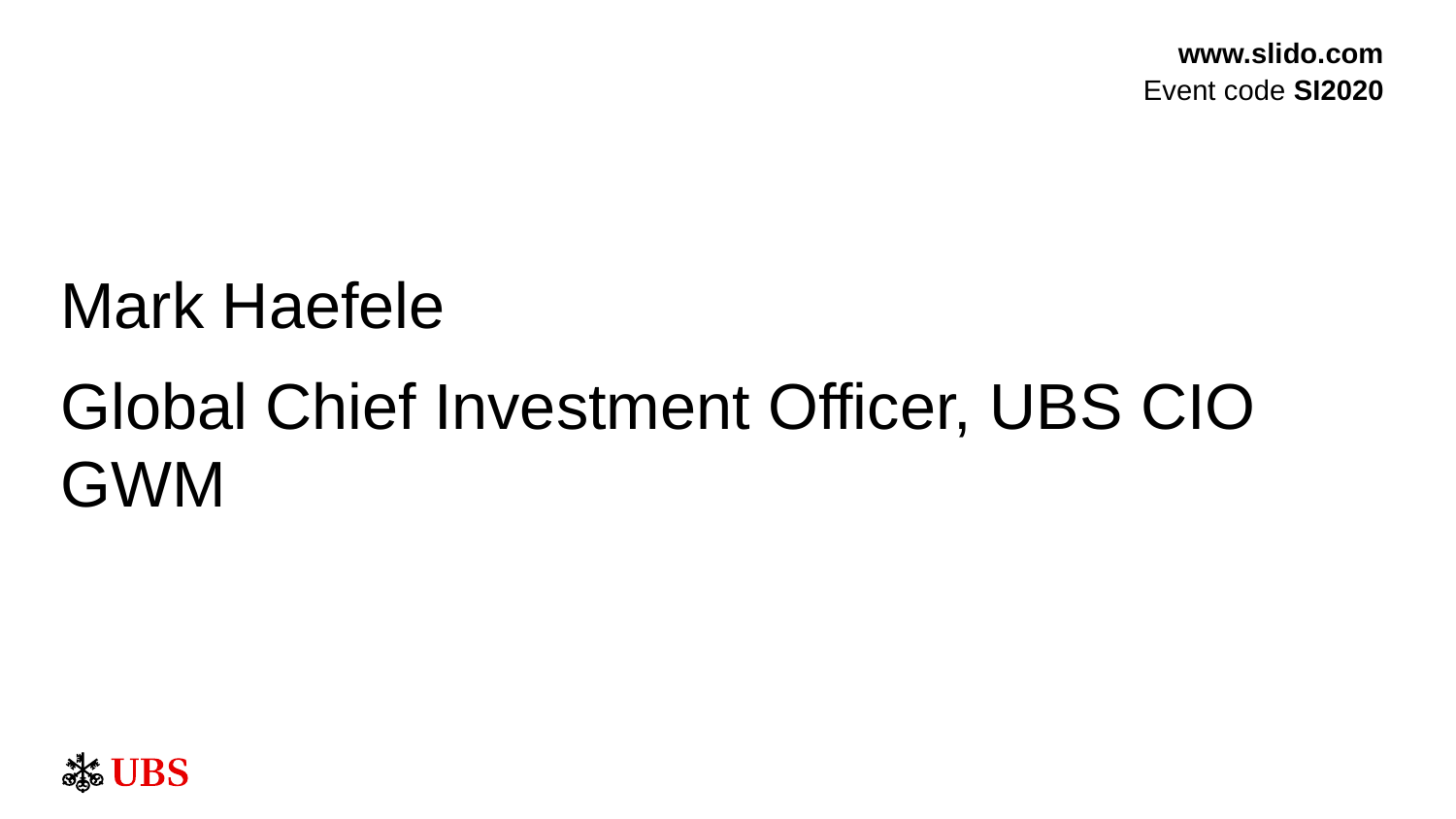

www.slido.com
Event code SI2020
Mark Haefele
Global Chief Investment Officer, UBS CIO GWM